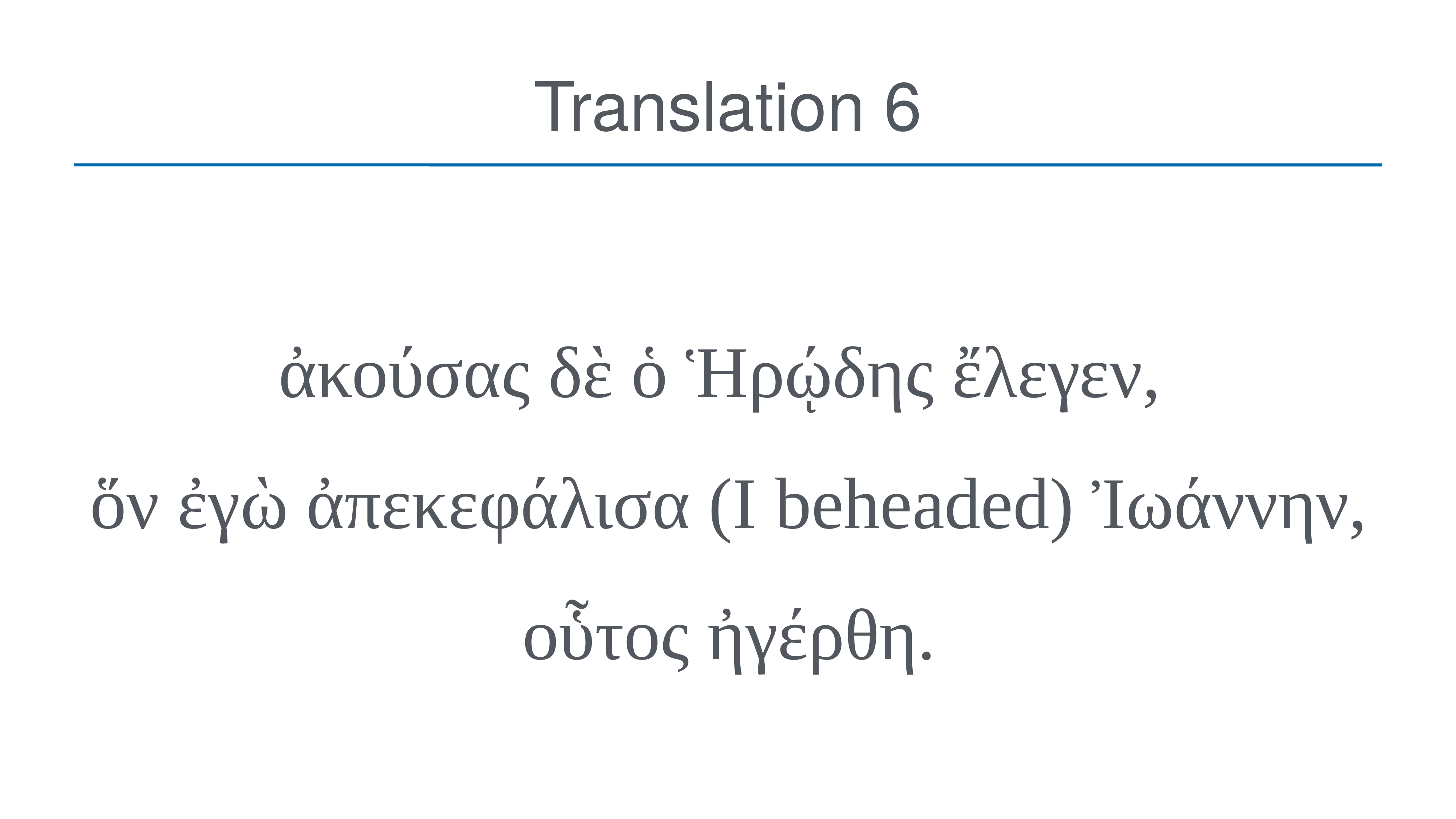

# Translation 6
ἀκούσας δὲ ὁ Ἡρῴδης ἔλεγεν,
ὅν ἐγὼ ἀπεκεφάλισα (I beheaded) Ἰωάννην, οὗτος ἠγέρθη.